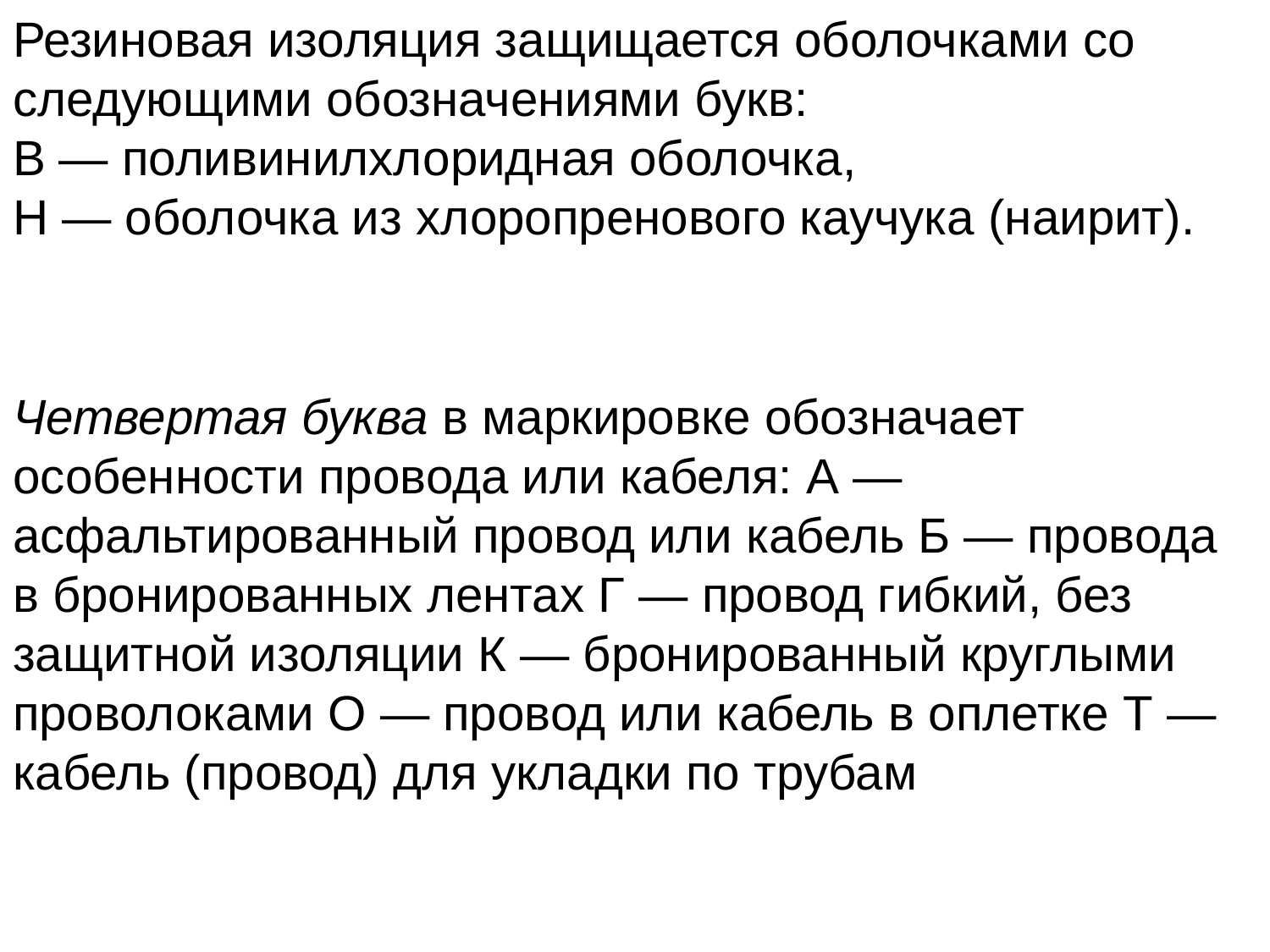

Резиновая изоляция защищается оболочками со следующими обозначениями букв:
В — поливинилхлоридная оболочка,
Н — оболочка из хлоропренового каучука (наирит).

Четвертая буква в маркировке обозначает особенности провода или кабеля: А — асфальтированный провод или кабель Б — провода в бронированных лентах Г — провод гибкий, без защитной изоляции К — бронированный круглыми проволоками О — провод или кабель в оплетке Т — кабель (провод) для укладки по трубам